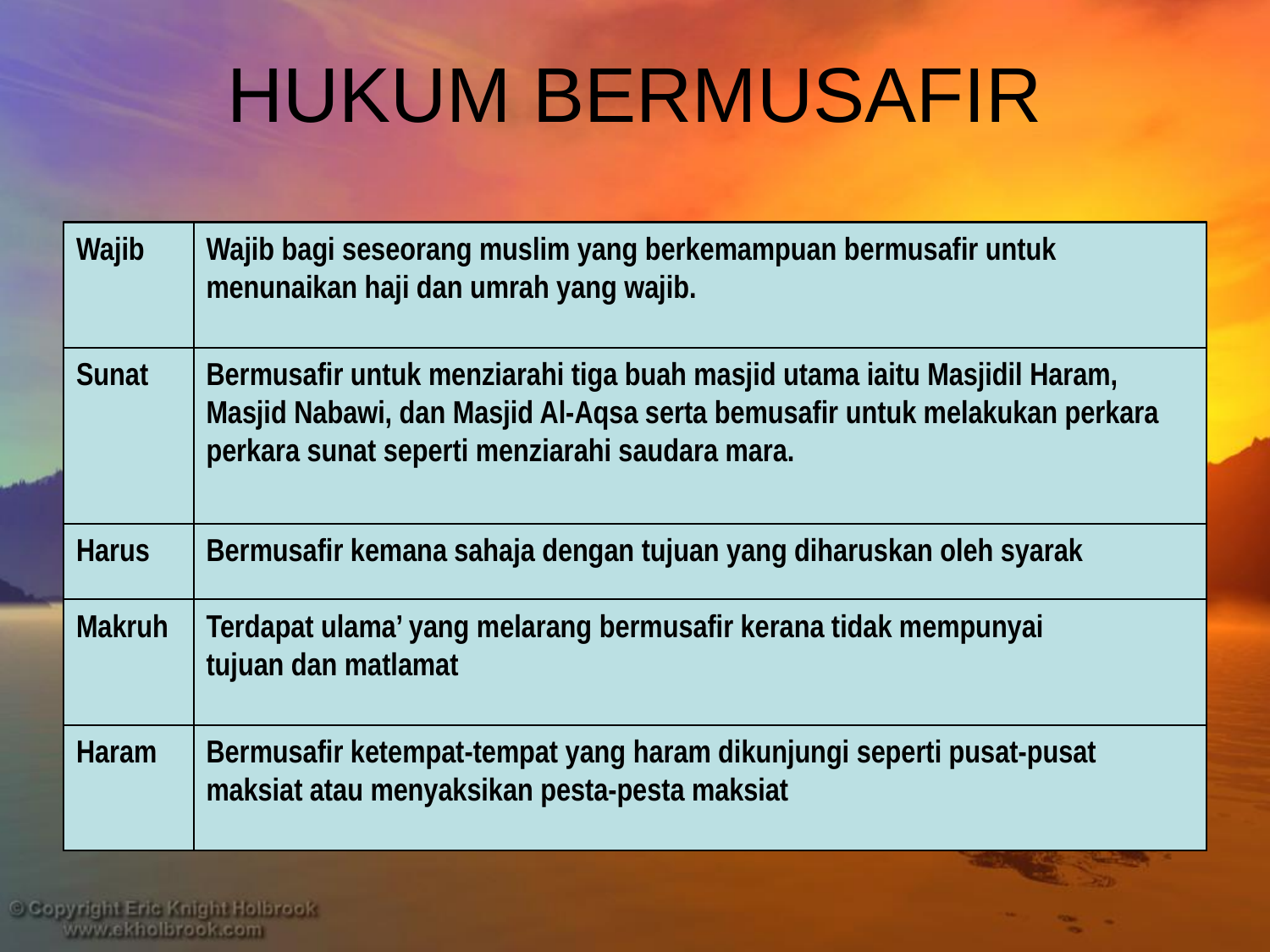

# HUKUM BERMUSAFIR
Wajib
Wajib bagi seseorang muslim yang berkemampuan bermusafir untuk
menunaikan haji dan umrah yang wajib.
Sunat
Bermusafir untuk menziarahi tiga buah masjid utama iaitu Masjidil Haram,
Masjid Nabawi, dan Masjid Al-Aqsa serta bemusafir untuk melakukan perkara
perkara sunat seperti menziarahi saudara mara.
Harus
Bermusafir kemana sahaja dengan tujuan yang diharuskan oleh syarak
Makruh
Terdapat ulama’ yang melarang bermusafir kerana tidak mempunyai
tujuan dan matlamat
Haram
Bermusafir ketempat-tempat yang haram dikunjungi seperti pusat-pusat
maksiat atau menyaksikan pesta-pesta maksiat